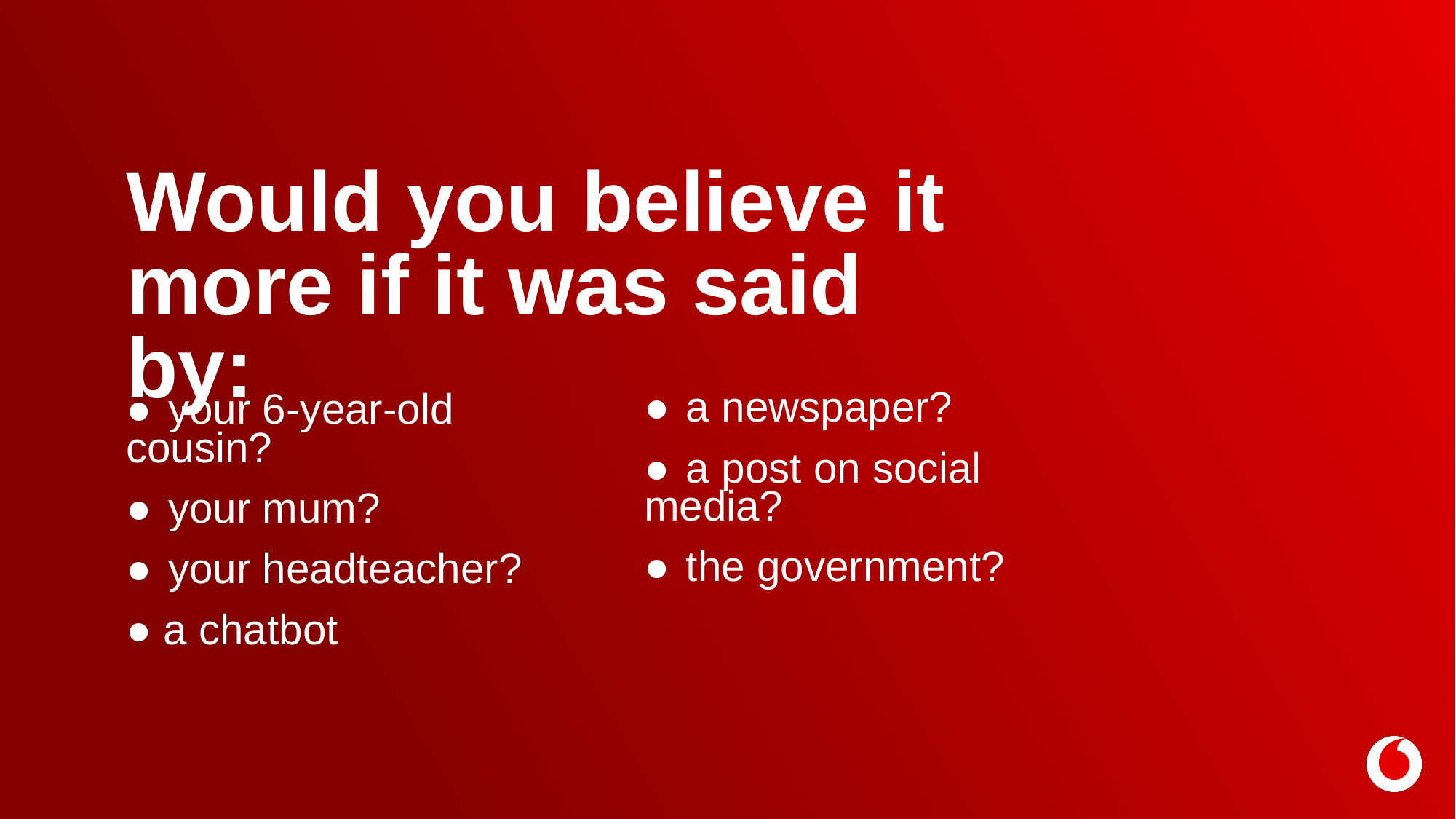

Would you believe it
more if it was said by:
●	a newspaper?
●	a post on social media?
●	the government?
●	your 6-year-old cousin?
●	your mum?
●	your headteacher?
● a chatbot